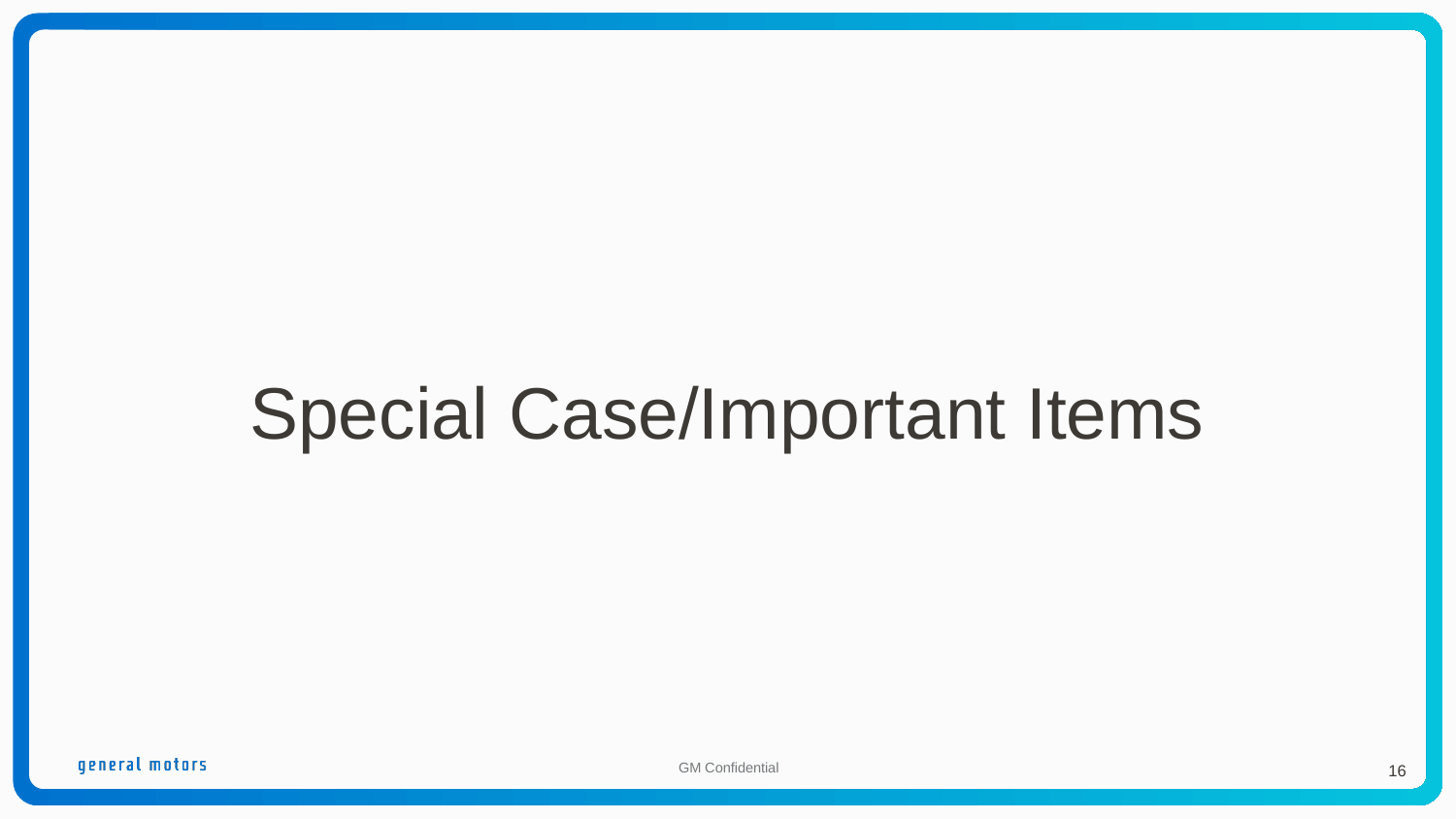

# Special Case/Important Items

16
GM Confidential